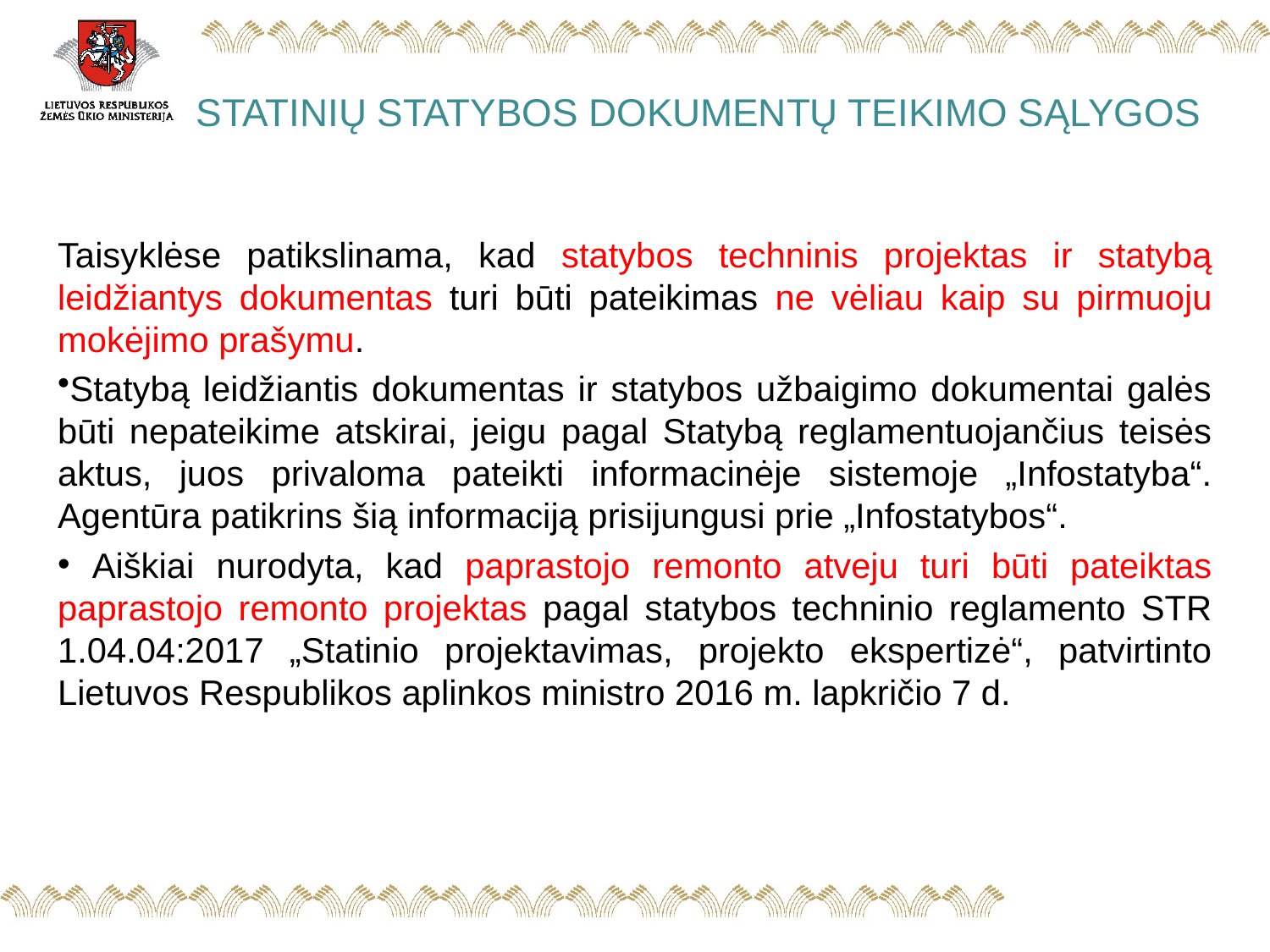

# STATINIŲ STATYBOS DOKUMENTŲ TEIKIMO SĄLYGOS
Taisyklėse patikslinama, kad statybos techninis projektas ir statybą leidžiantys dokumentas turi būti pateikimas ne vėliau kaip su pirmuoju mokėjimo prašymu.
Statybą leidžiantis dokumentas ir statybos užbaigimo dokumentai galės būti nepateikime atskirai, jeigu pagal Statybą reglamentuojančius teisės aktus, juos privaloma pateikti informacinėje sistemoje „Infostatyba“. Agentūra patikrins šią informaciją prisijungusi prie „Infostatybos“.
 Aiškiai nurodyta, kad paprastojo remonto atveju turi būti pateiktas paprastojo remonto projektas pagal statybos techninio reglamento STR 1.04.04:2017 „Statinio projektavimas, projekto ekspertizė“, patvirtinto Lietuvos Respublikos aplinkos ministro 2016 m. lapkričio 7 d.